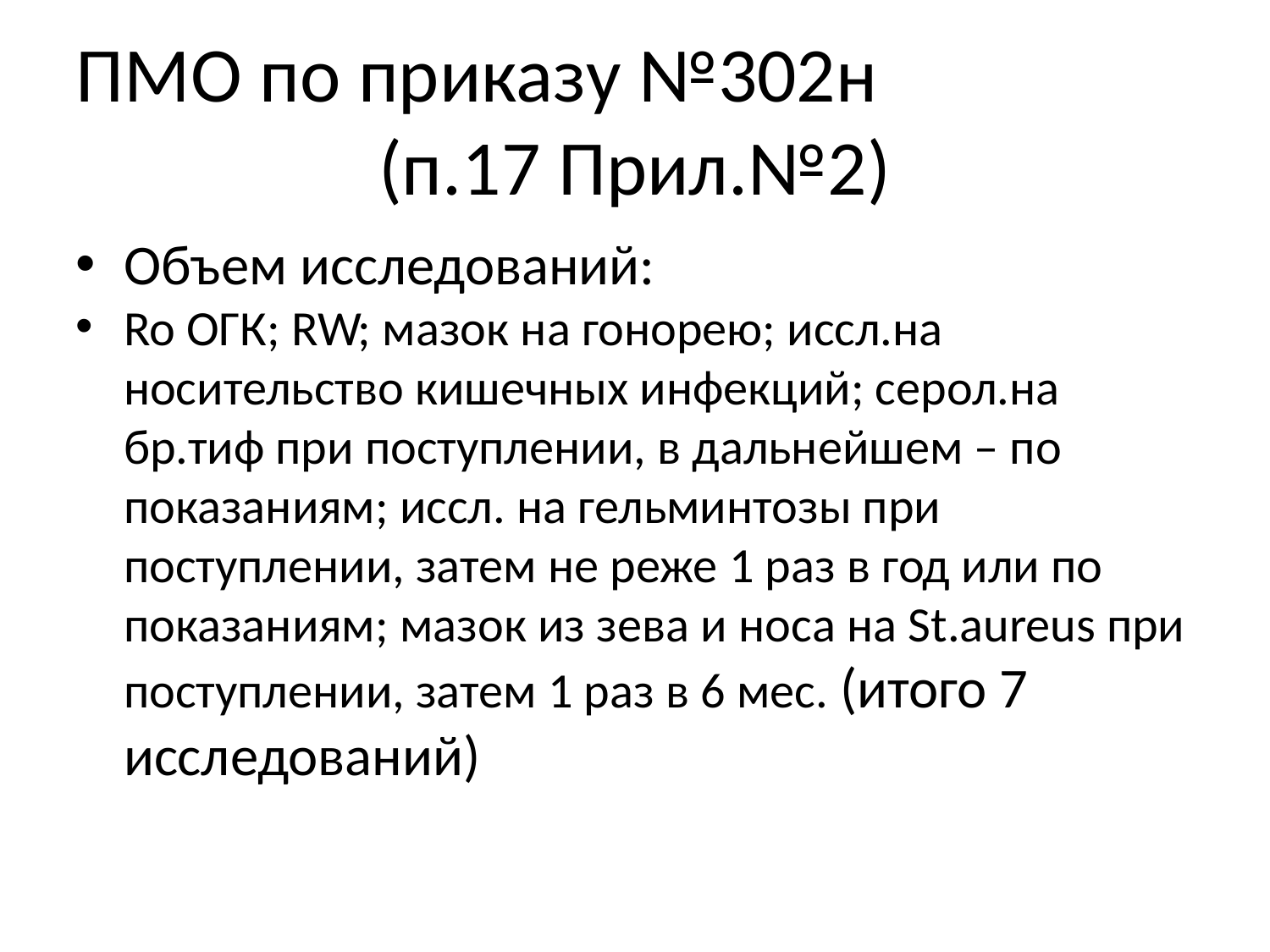

ПМО по приказу №302н
(п.17 Прил.№2)
Объем исследований:
Ro ОГК; RW; мазок на гонорею; иссл.на носительство кишечных инфекций; серол.на бр.тиф при поступлении, в дальнейшем – по показаниям; иссл. на гельминтозы при поступлении, затем не реже 1 раз в год или по показаниям; мазок из зева и носа на St.aureus при поступлении, затем 1 раз в 6 мес. (итого 7 исследований)